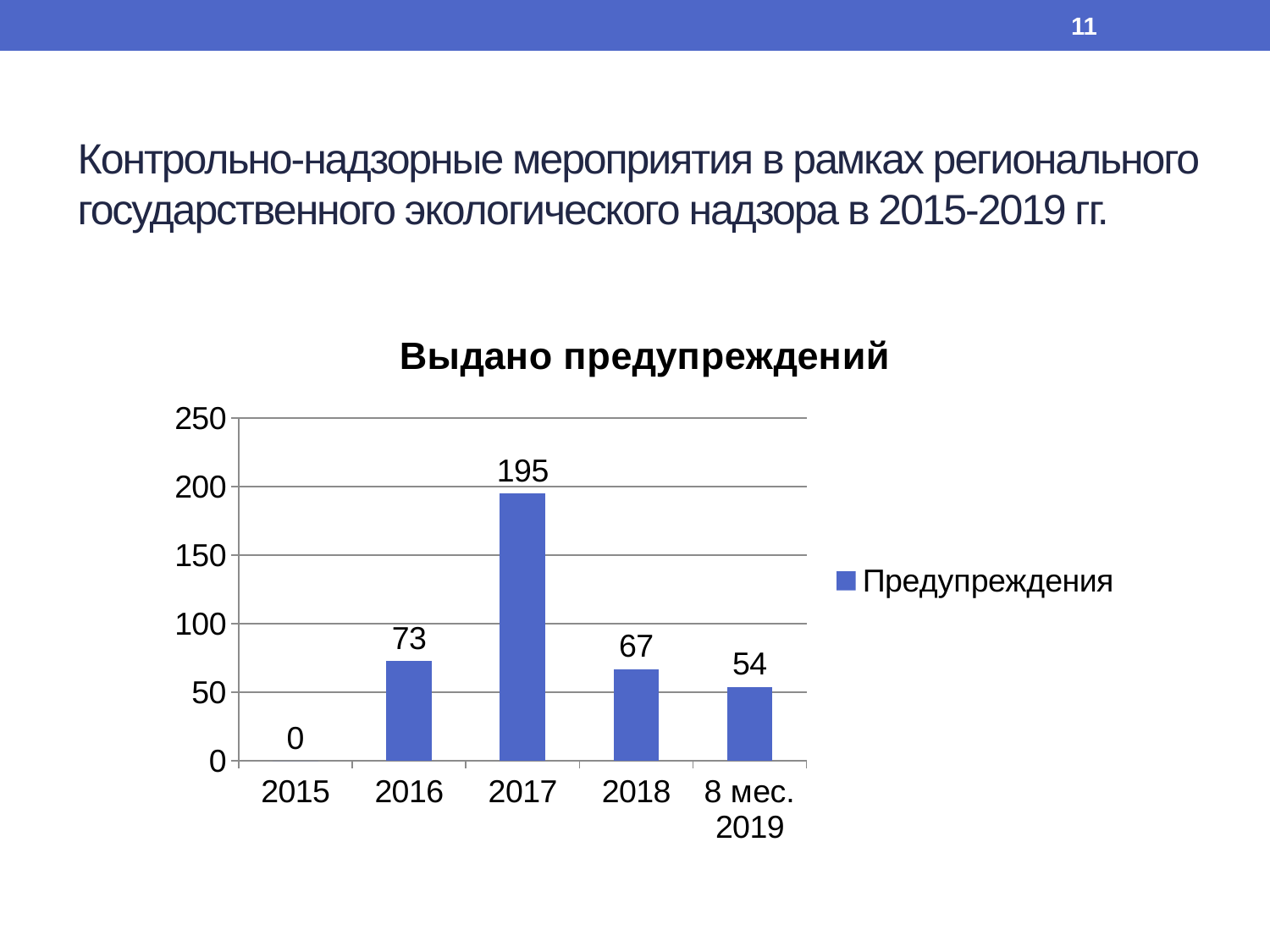

11
# Контрольно-надзорные мероприятия в рамках регионального государственного экологического надзора в 2015-2019 гг.

### Chart: Выдано предупреждений

| Category | Предупреждения |
|---|---|
| 2015 | 0.0 |
| 2016 | 73.0 |
| 2017 | 195.0 |
| 2018 | 67.0 |
| 8 мес. 2019 | 54.0 |